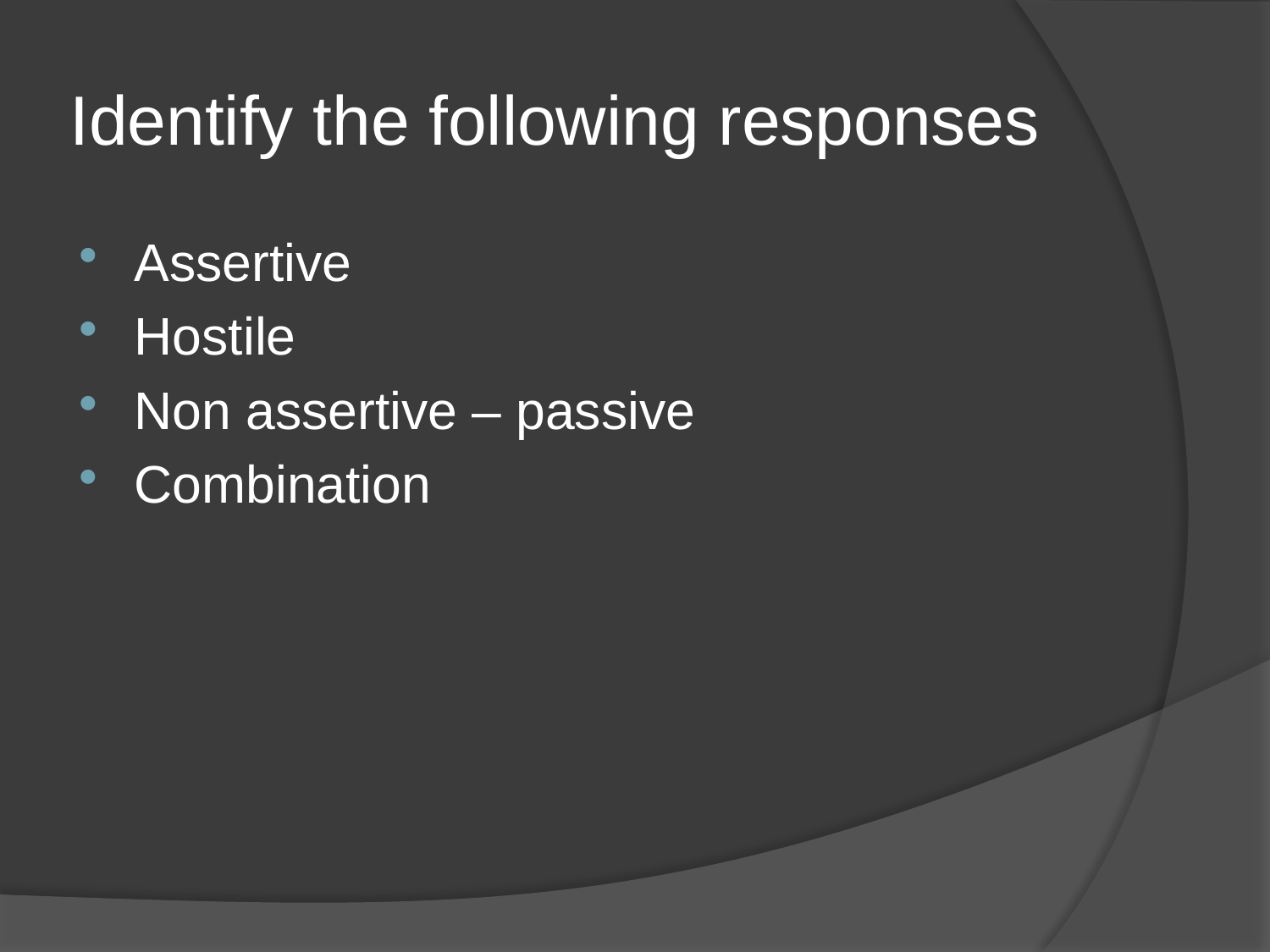

# Identify the following responses
Assertive
Hostile
Non assertive – passive
Combination